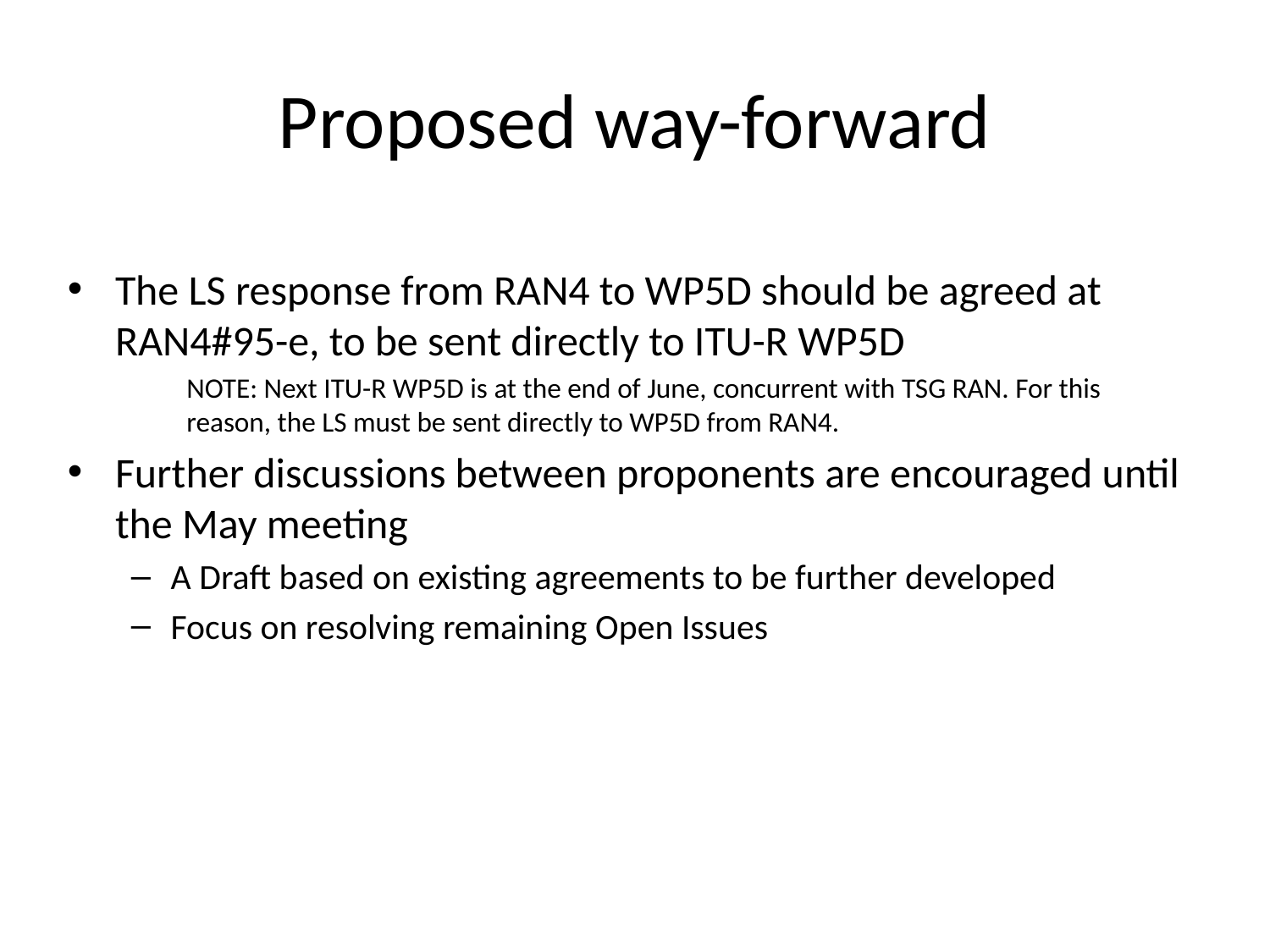

# Proposed way-forward

The LS response from RAN4 to WP5D should be agreed at RAN4#95-e, to be sent directly to ITU-R WP5D
NOTE: Next ITU-R WP5D is at the end of June, concurrent with TSG RAN. For this reason, the LS must be sent directly to WP5D from RAN4.
Further discussions between proponents are encouraged until the May meeting
A Draft based on existing agreements to be further developed
Focus on resolving remaining Open Issues